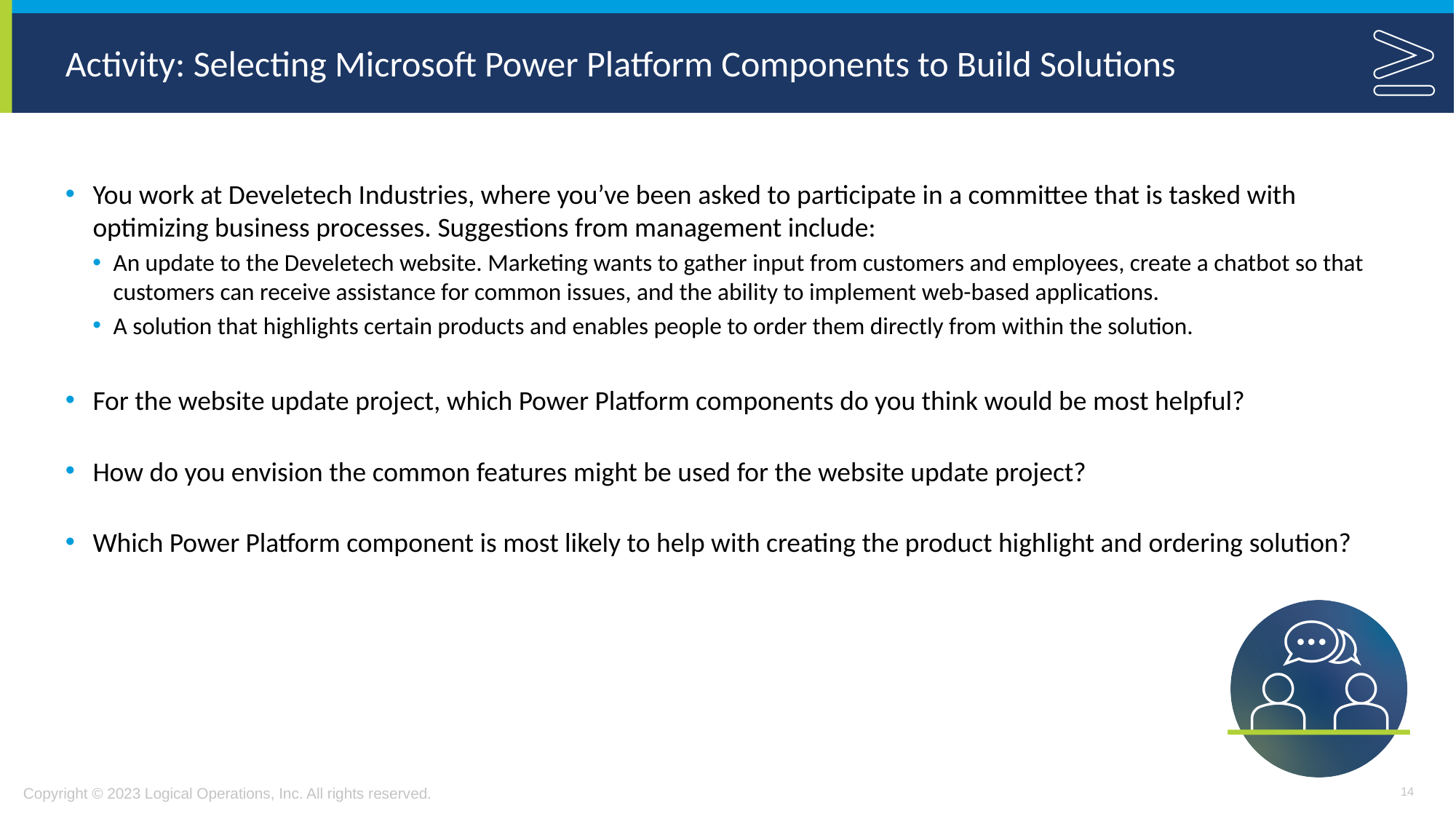

# Activity: Selecting Microsoft Power Platform Components to Build Solutions
You work at Develetech Industries, where you’ve been asked to participate in a committee that is tasked with optimizing business processes. Suggestions from management include:
An update to the Develetech website. Marketing wants to gather input from customers and employees, create a chatbot so that customers can receive assistance for common issues, and the ability to implement web-based applications.
A solution that highlights certain products and enables people to order them directly from within the solution.

For the website update project, which Power Platform components do you think would be most helpful?
How do you envision the common features might be used for the website update project?
Which Power Platform component is most likely to help with creating the product highlight and ordering solution?
14